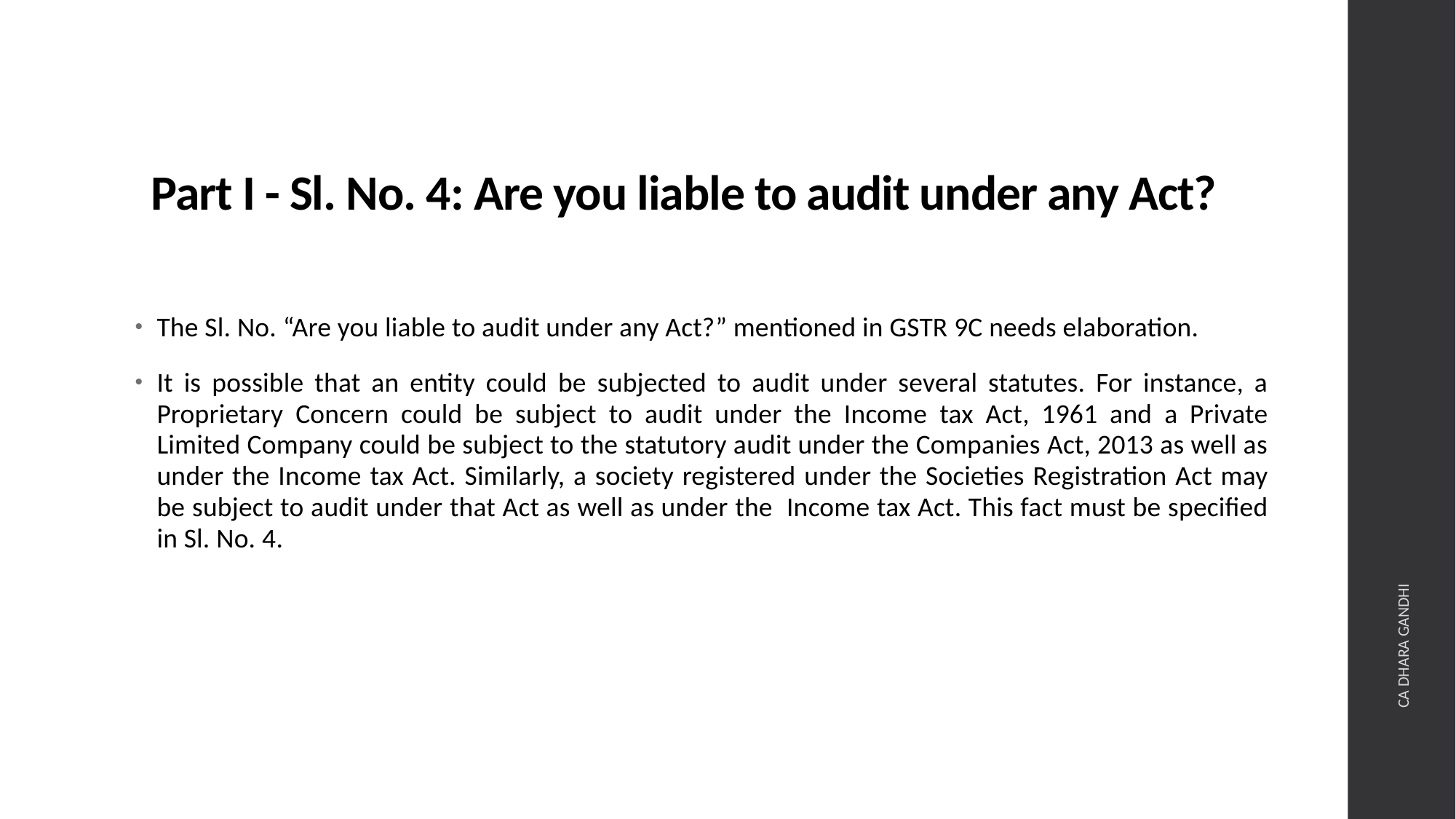

# Part I - Sl. No. 4: Are you liable to audit under any Act?
The Sl. No. “Are you liable to audit under any Act?” mentioned in GSTR 9C needs elaboration.
It is possible that an entity could be subjected to audit under several statutes. For instance, a Proprietary Concern could be subject to audit under the Income tax Act, 1961 and a Private Limited Company could be subject to the statutory audit under the Companies Act, 2013 as well as under the Income tax Act. Similarly, a society registered under the Societies Registration Act may be subject to audit under that Act as well as under the  Income tax Act. This fact must be specified in Sl. No. 4.
CA DHARA GANDHI